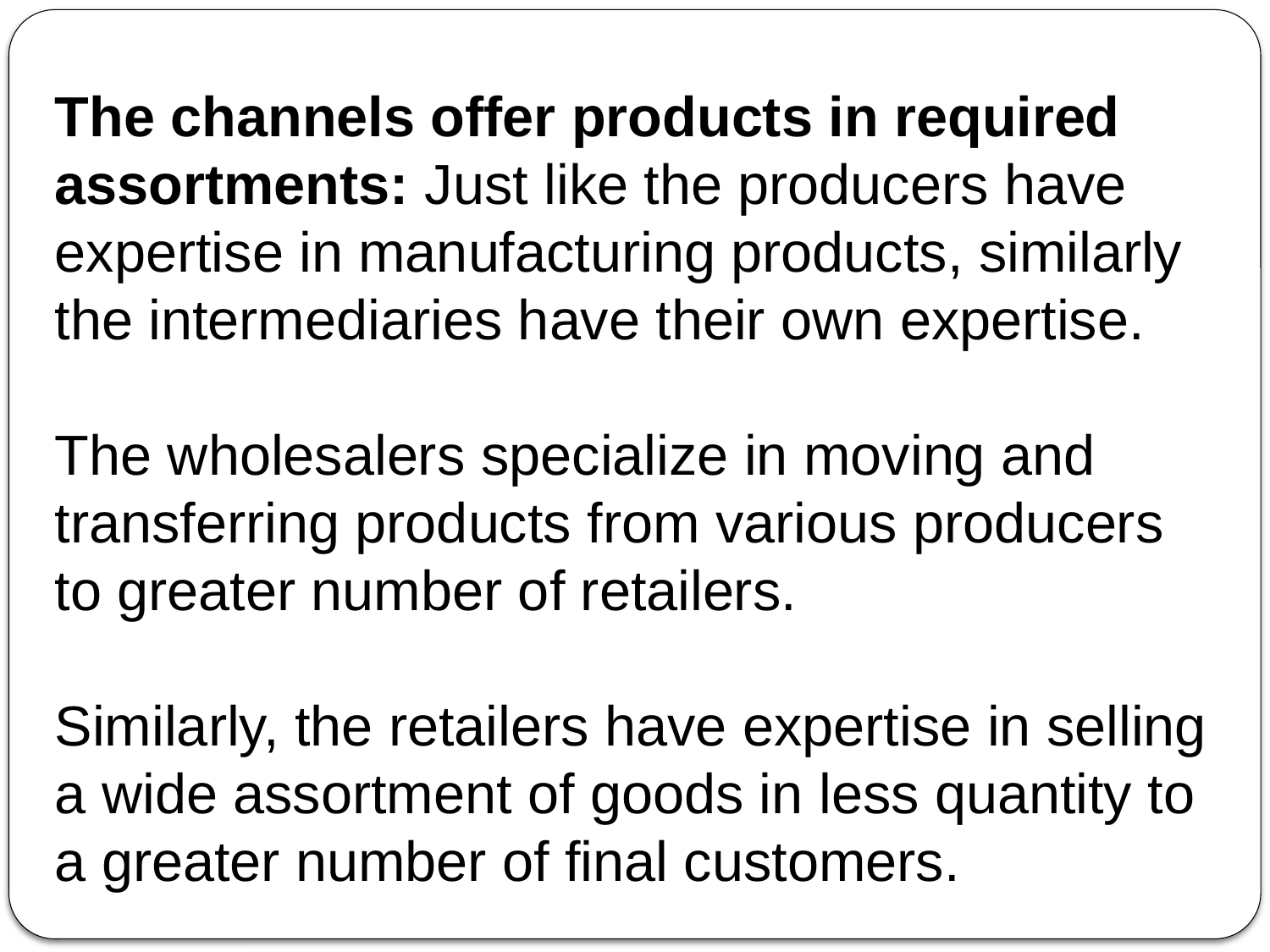

The channels offer products in required assortments: Just like the producers have expertise in manufacturing products, similarly the intermediaries have their own expertise.

The wholesalers specialize in moving and transferring products from various producers to greater number of retailers.

Similarly, the retailers have expertise in selling a wide assortment of goods in less quantity to a greater number of final customers.